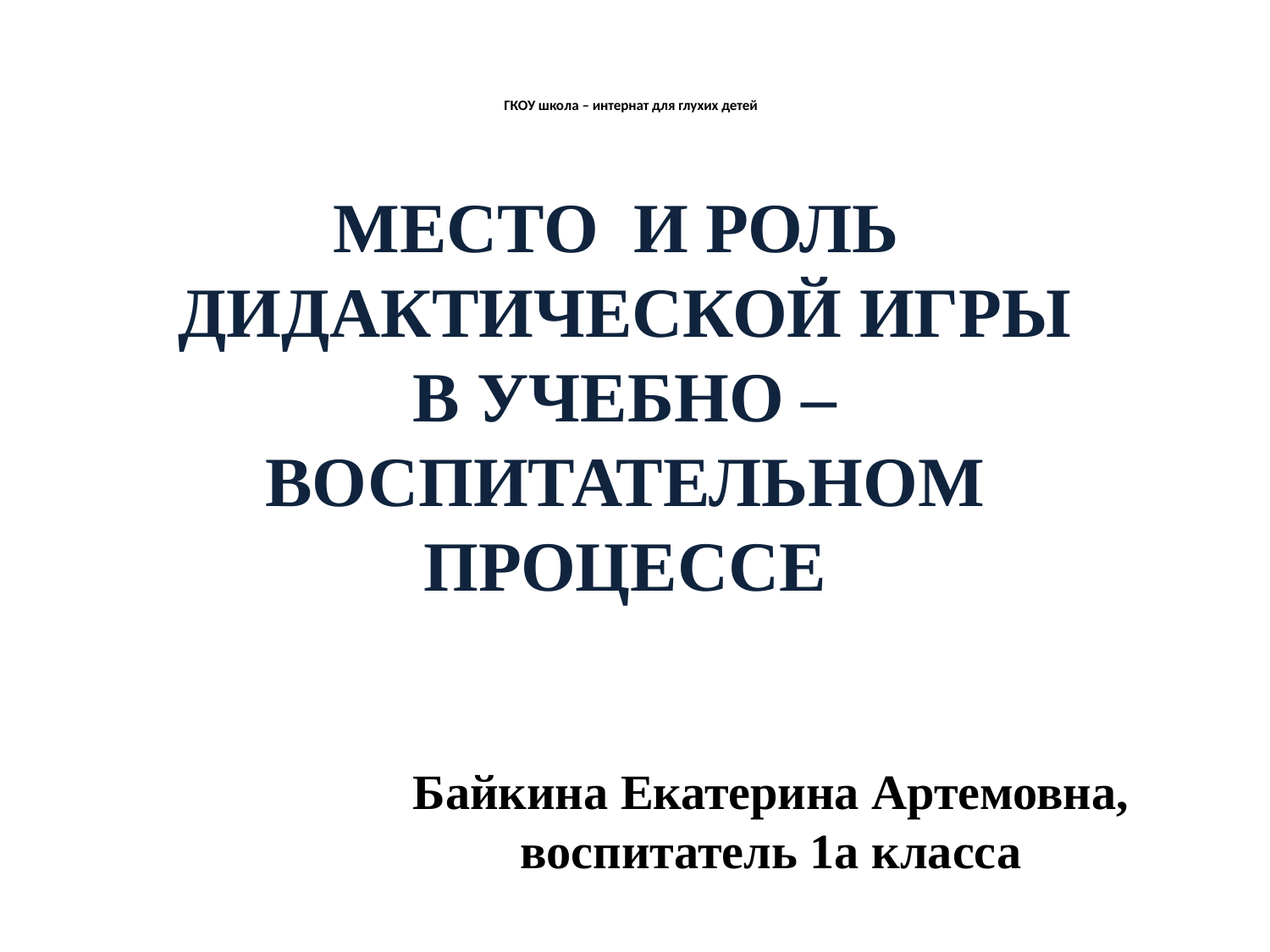

# ГКОУ школа – интернат для глухих детей
МЕСТО  И РОЛЬ  ДИДАКТИЧЕСКОЙ ИГРЫ В УЧЕБНО – ВОСПИТАТЕЛЬНОМ ПРОЦЕССЕ
Байкина Екатерина Артемовна, воспитатель 1а класса